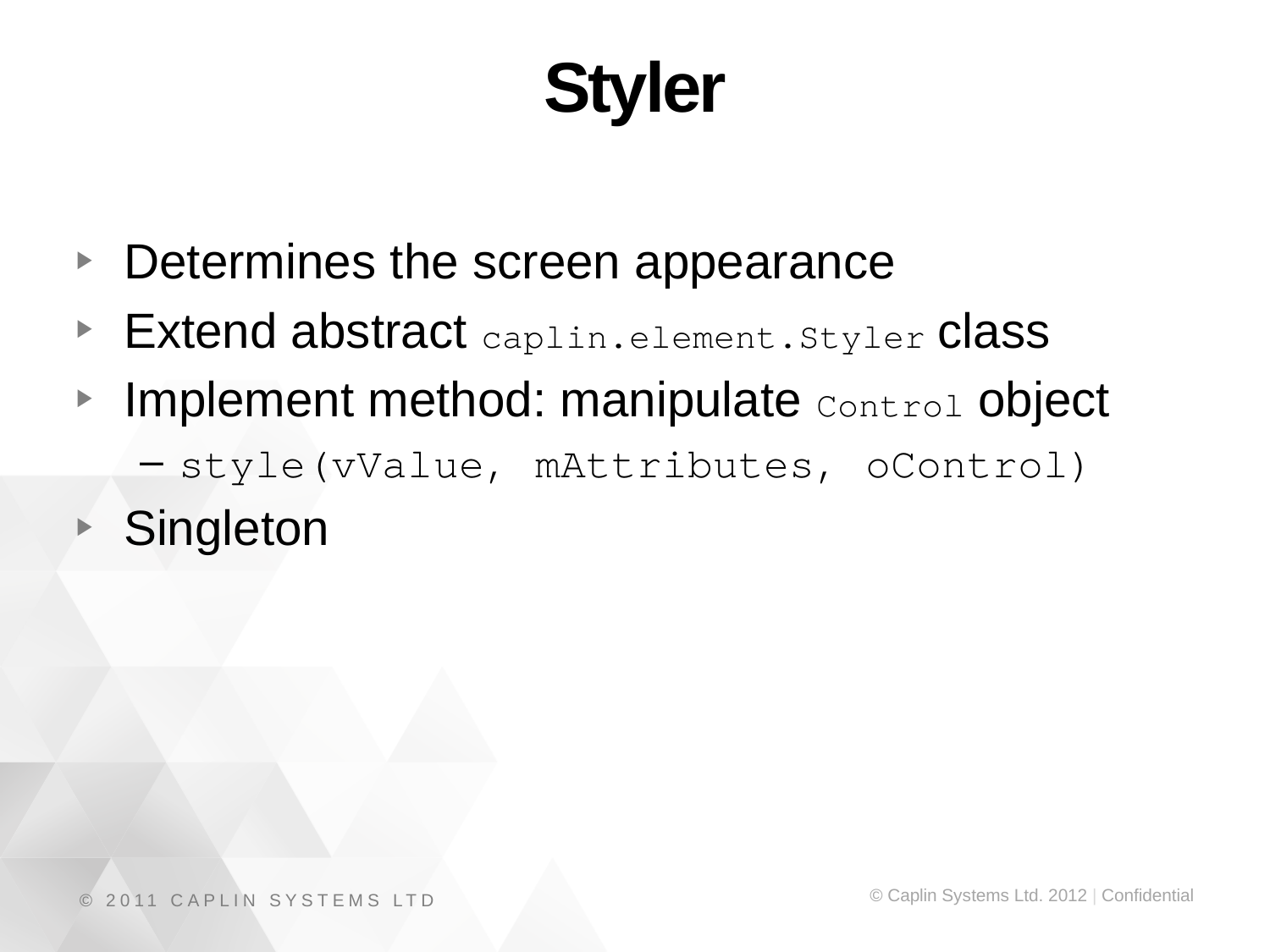

# Styler
Determines the screen appearance
Extend abstract caplin.element.Styler class
Implement method: manipulate Control object
style(vValue, mAttributes, oControl)
Singleton

© 2011 CAPLIN SYSTEMS LTD